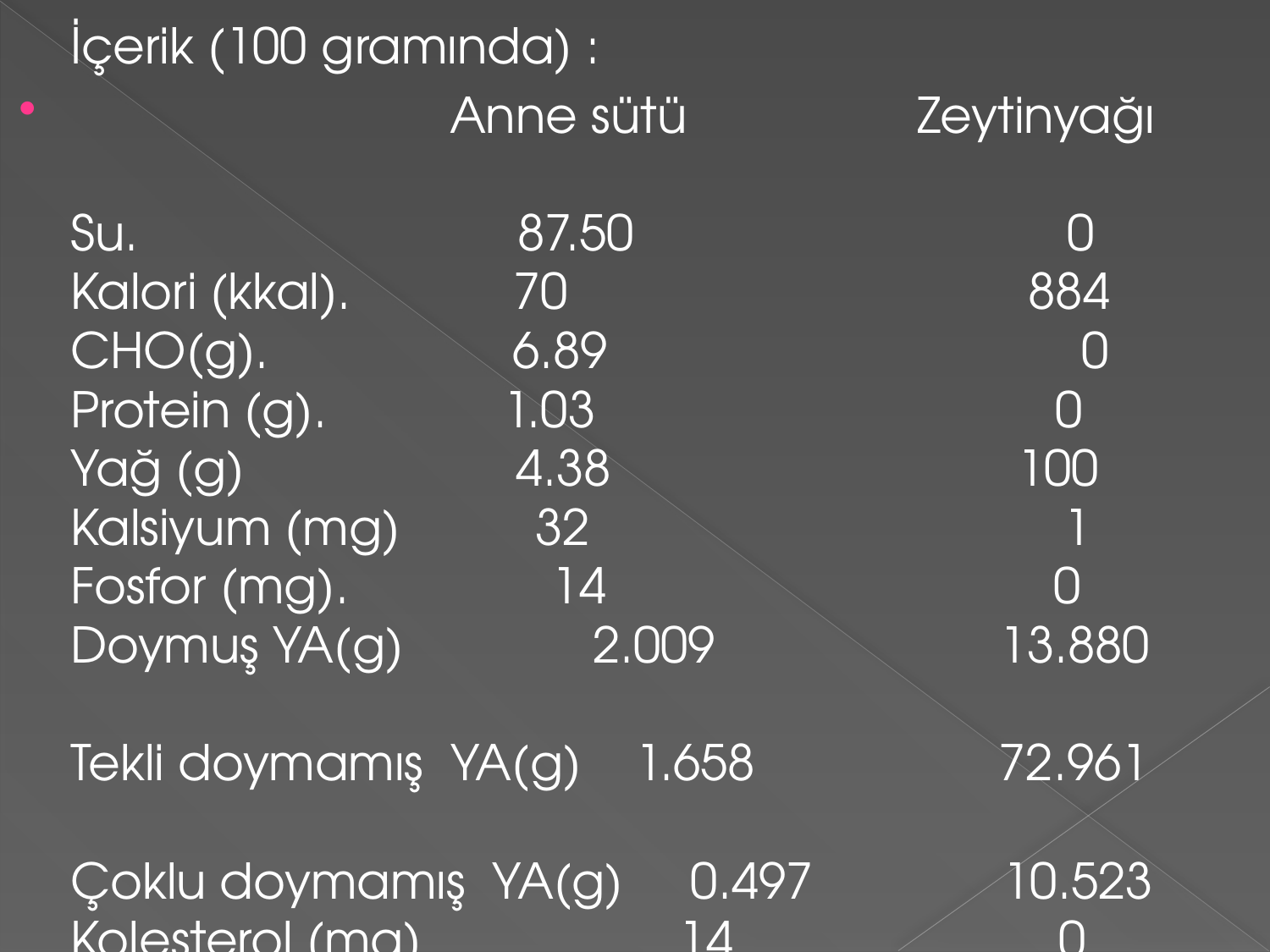

İçerik (100 gramında) :
                            Anne sütü                 Zeytinyağı
Su.                            87.50                                0
Kalori (kkal).            70                                  884
CHO(g).                  6.89                                   0
Protein (g).             1.03                                  0
Yağ (g)                    4.38                              100
Kalsiyum (mg)          32                                   1
Fosfor (mg).               14                                 0
Doymuş YA(g)              2.009                     13.880
Tekli doymamış  YA(g)    1.658                  72.961
Çoklu doymamış  YA(g)     0.497              10.523
Kolesterol (mg)                   14                        0
#